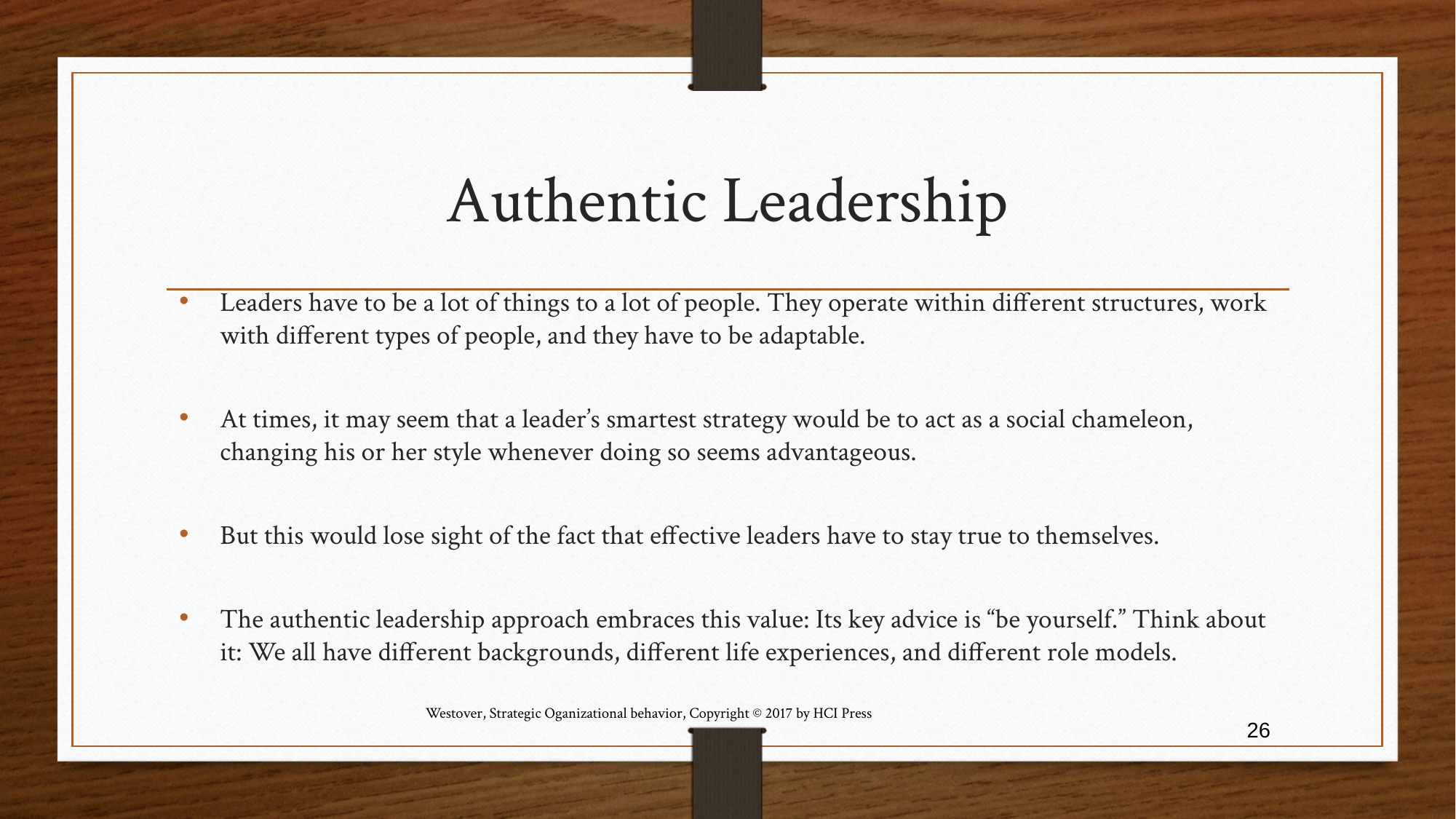

# Authentic Leadership
Leaders have to be a lot of things to a lot of people. They operate within different structures, work with different types of people, and they have to be adaptable.

At times, it may seem that a leader’s smartest strategy would be to act as a social chameleon, changing his or her style whenever doing so seems advantageous.

But this would lose sight of the fact that effective leaders have to stay true to themselves.

The authentic leadership approach embraces this value: Its key advice is “be yourself.” Think about it: We all have different backgrounds, different life experiences, and different role models.

Westover, Strategic Oganizational behavior, Copyright © 2017 by HCI Press
26